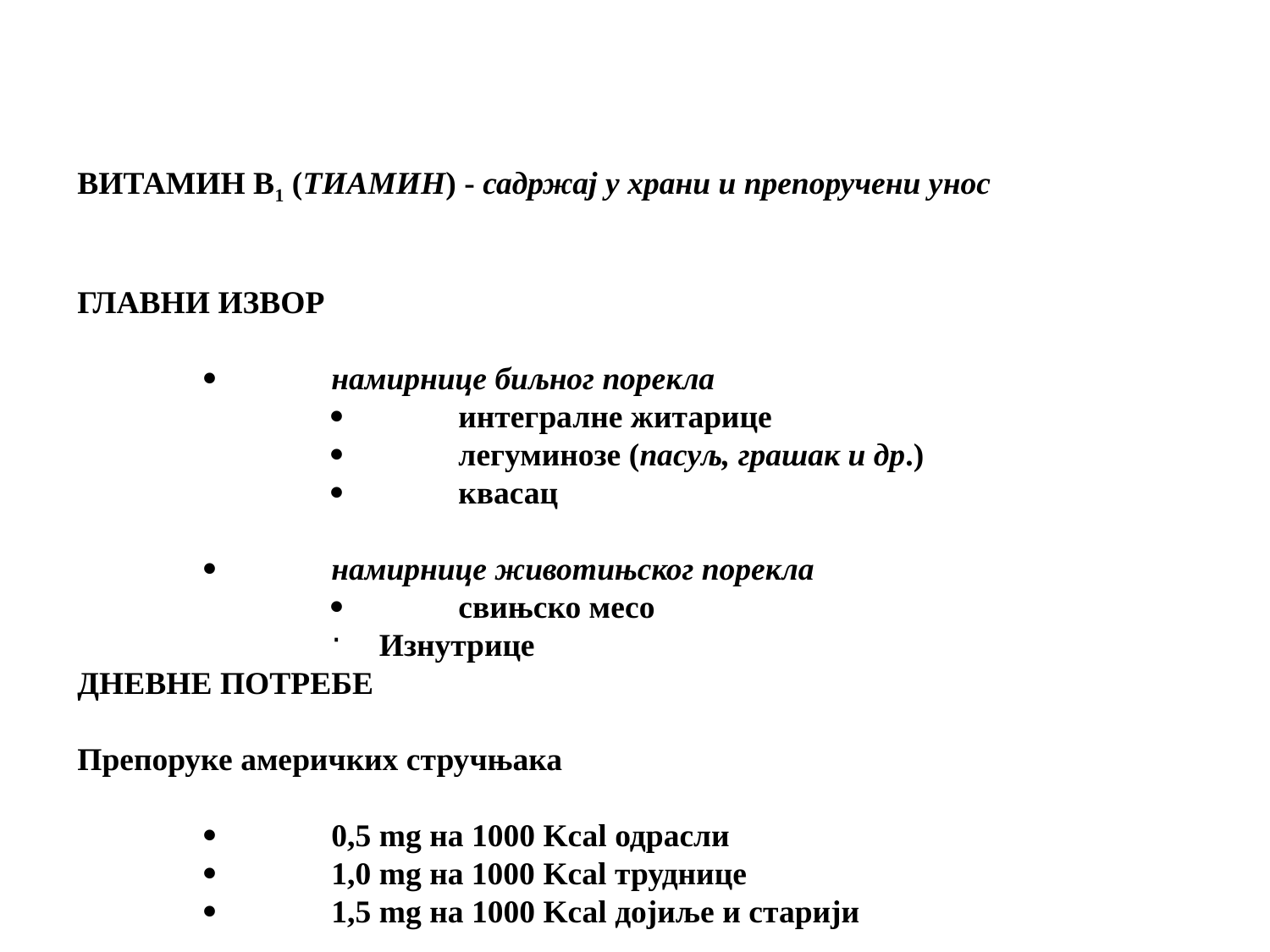

ВИТАМИН B1 (ТИАМИН) - садржај у храни и препоручени унос

ГЛАВНИ ИЗВОР

•	намирнице биљног порекла
•	интегралне житарице
•	легуминозе (пасуљ, грашак и др.)
•	квасац

•	намирнице животињског порекла
•	свињско месо
Изнутрице
ДНЕВНЕ ПОТРЕБЕ

Препоруке америчких стручњака

•	0,5 mg на 1000 Kcal одрасли
•	1,0 mg на 1000 Kcal труднице
•	1,5 mg на 1000 Kcal дојиље и старији